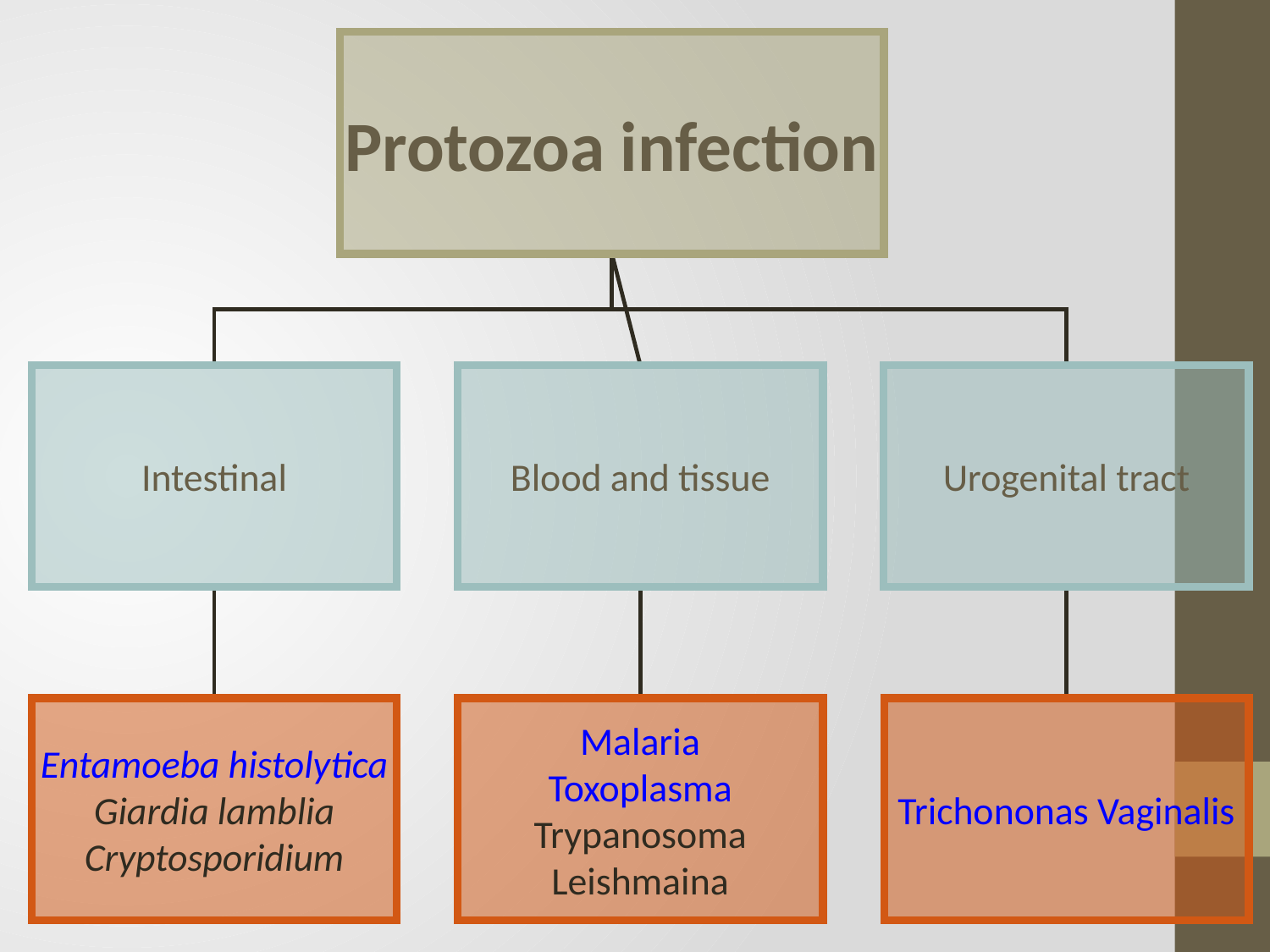

Protozoa infection
Intestinal
Blood and tissue
Urogenital tract
Entamoeba histolytica
Giardia lamblia
Cryptosporidium
Malaria
Toxoplasma
Trypanosoma
Leishmaina
Trichononas Vaginalis